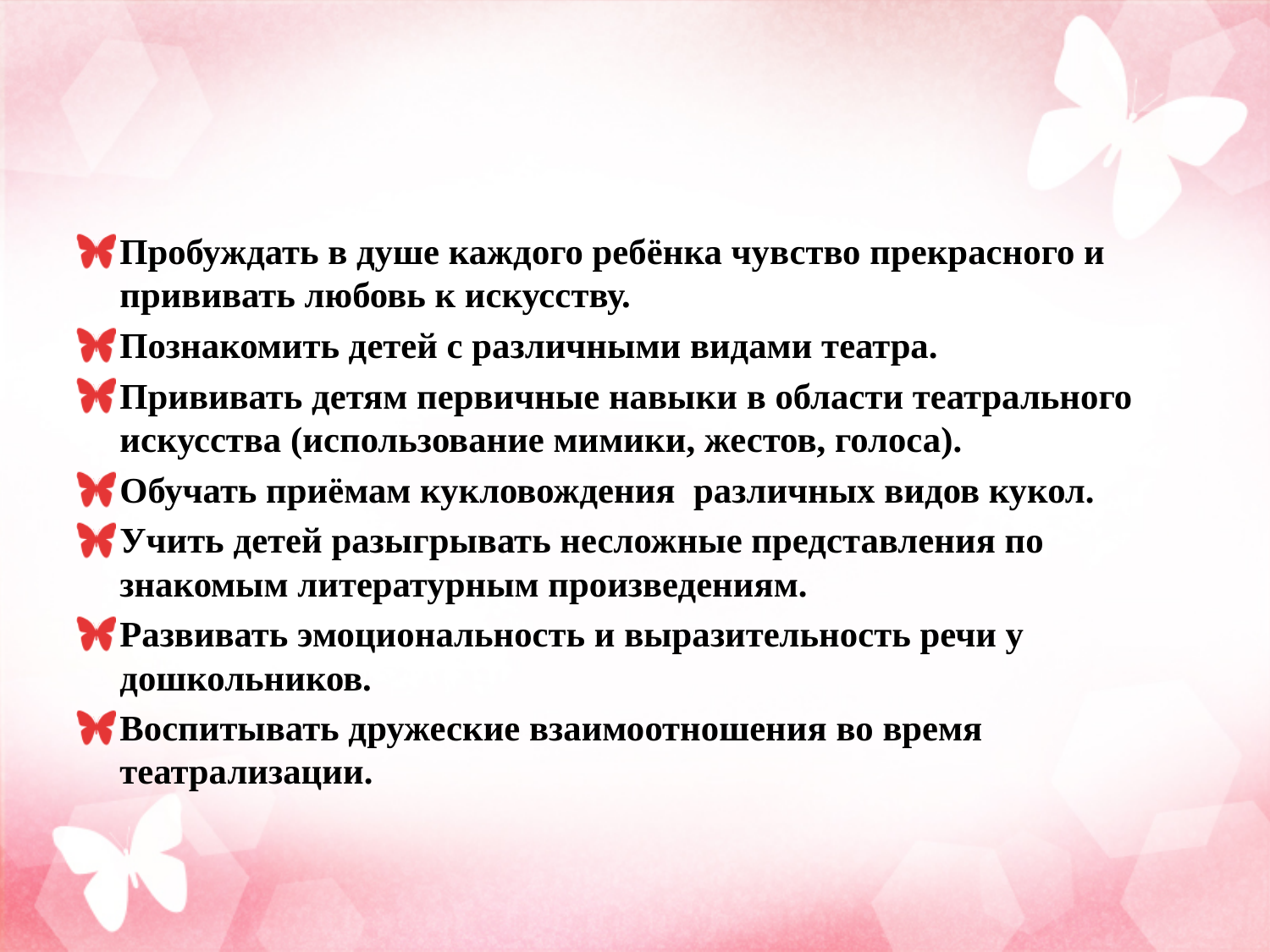

# Задачи:
Пробуждать в душе каждого ребёнка чувство прекрасного и прививать любовь к искусству.
Познакомить детей с различными видами театра.
Прививать детям первичные навыки в области театрального искусства (использование мимики, жестов, голоса).
Обучать приёмам кукловождения  различных видов кукол.
Учить детей разыгрывать несложные представления по знакомым литературным произведениям.
Развивать эмоциональность и выразительность речи у дошкольников.
Воспитывать дружеские взаимоотношения во время театрализации.